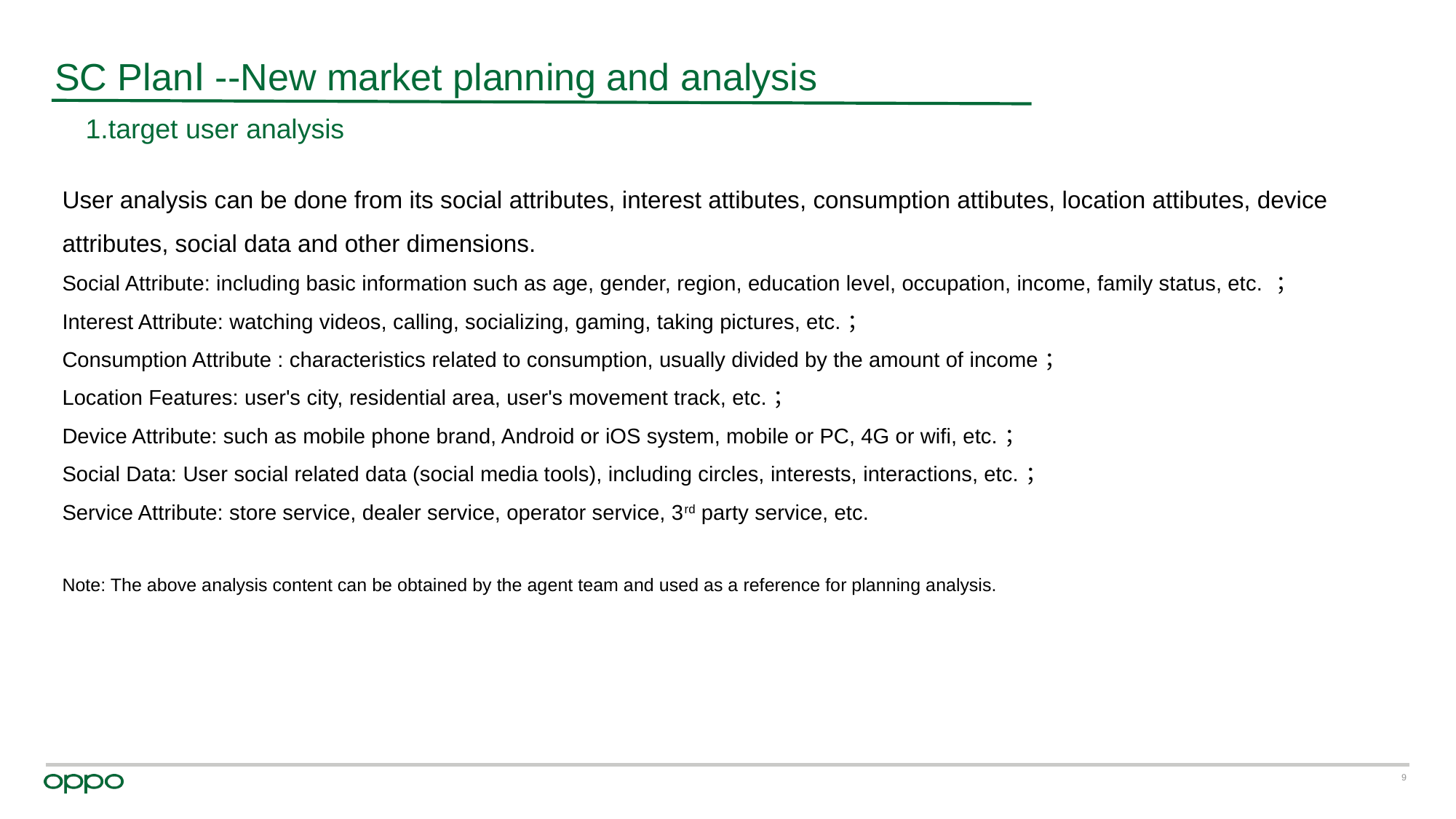

SC PlanⅠ --New market planning and analysis
1.target user analysis
User analysis can be done from its social attributes, interest attibutes, consumption attibutes, location attibutes, device attributes, social data and other dimensions.
Social Attribute: including basic information such as age, gender, region, education level, occupation, income, family status, etc. ；
Interest Attribute: watching videos, calling, socializing, gaming, taking pictures, etc.；
Consumption Attribute : characteristics related to consumption, usually divided by the amount of income；
Location Features: user's city, residential area, user's movement track, etc.；
Device Attribute: such as mobile phone brand, Android or iOS system, mobile or PC, 4G or wifi, etc.；
Social Data: User social related data (social media tools), including circles, interests, interactions, etc.；
Service Attribute: store service, dealer service, operator service, 3rd party service, etc.

Note: The above analysis content can be obtained by the agent team and used as a reference for planning analysis.